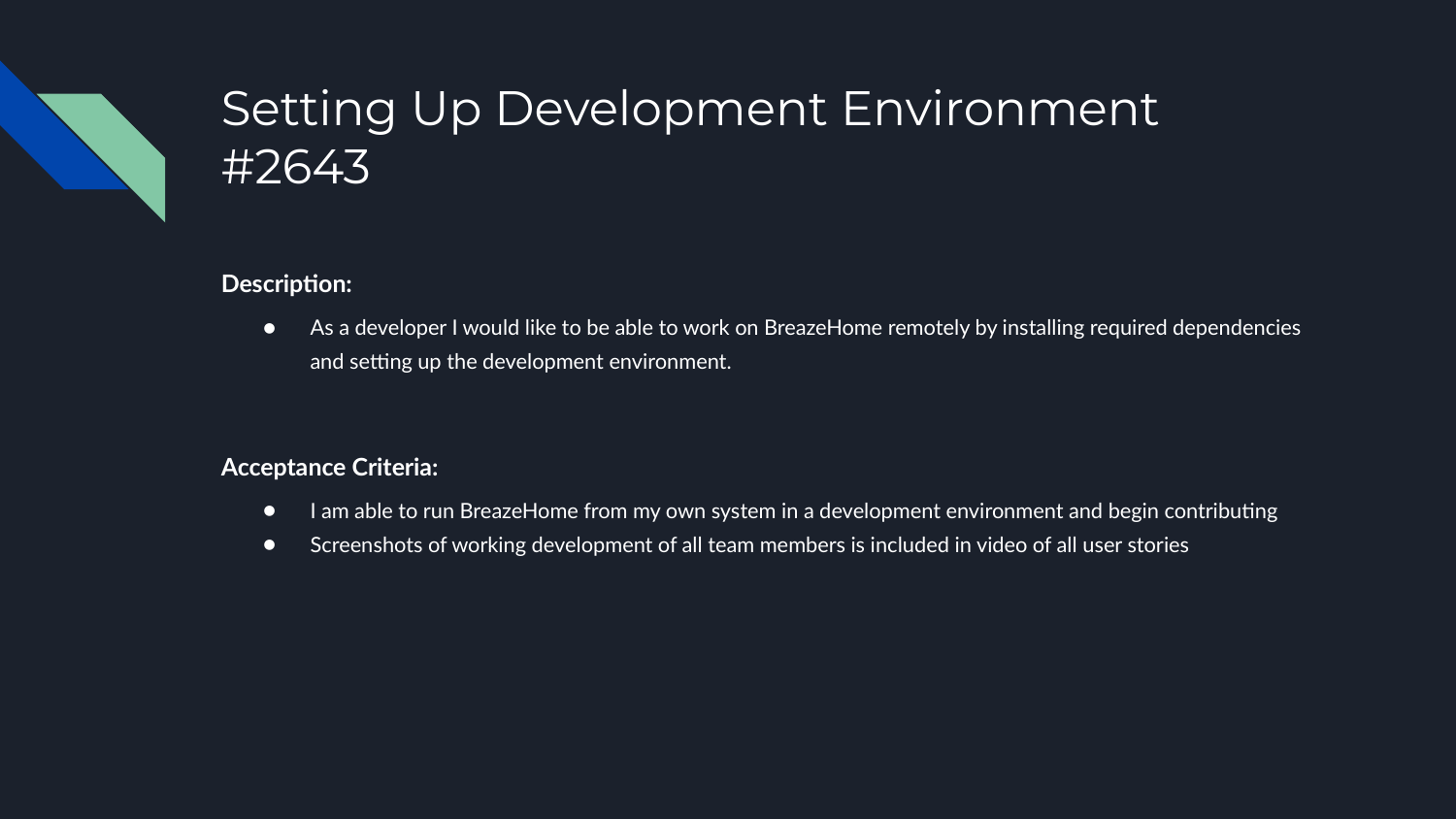

# Setting Up Development Environment #2643
Description:
As a developer I would like to be able to work on BreazeHome remotely by installing required dependencies and setting up the development environment.

Acceptance Criteria:
I am able to run BreazeHome from my own system in a development environment and begin contributing
Screenshots of working development of all team members is included in video of all user stories